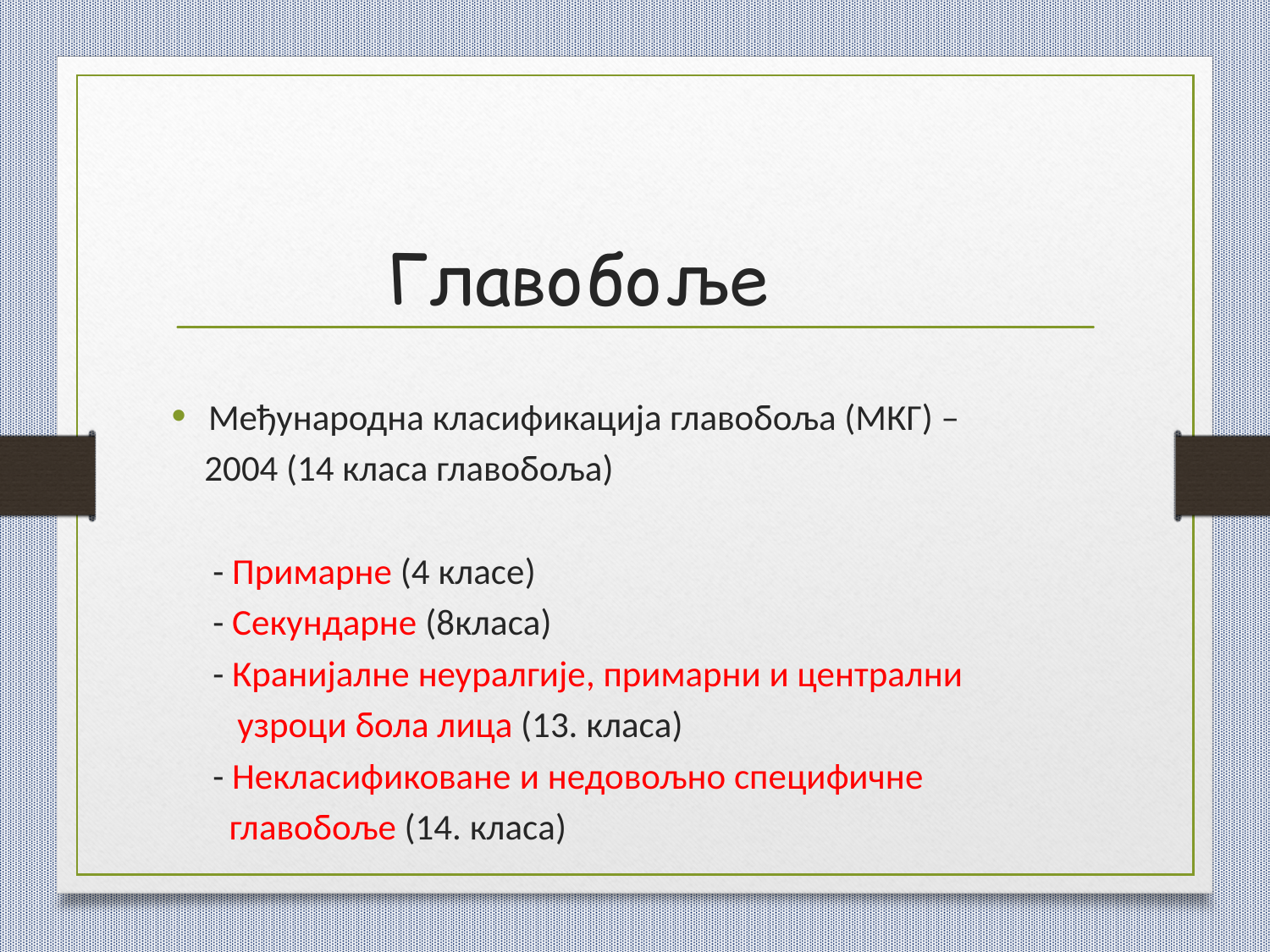

# Главобоље
Међународна класификација главобоља (МКГ) –
    2004 (14 класа главобоља)

     - Примарне (4 класе)
     - Секундарне (8класа)
     - Кранијалне неуралгије, примарни и централни
        узроци бола лица (13. класа)
     - Некласификоване и недовољно специфичне
       главобоље (14. класа)